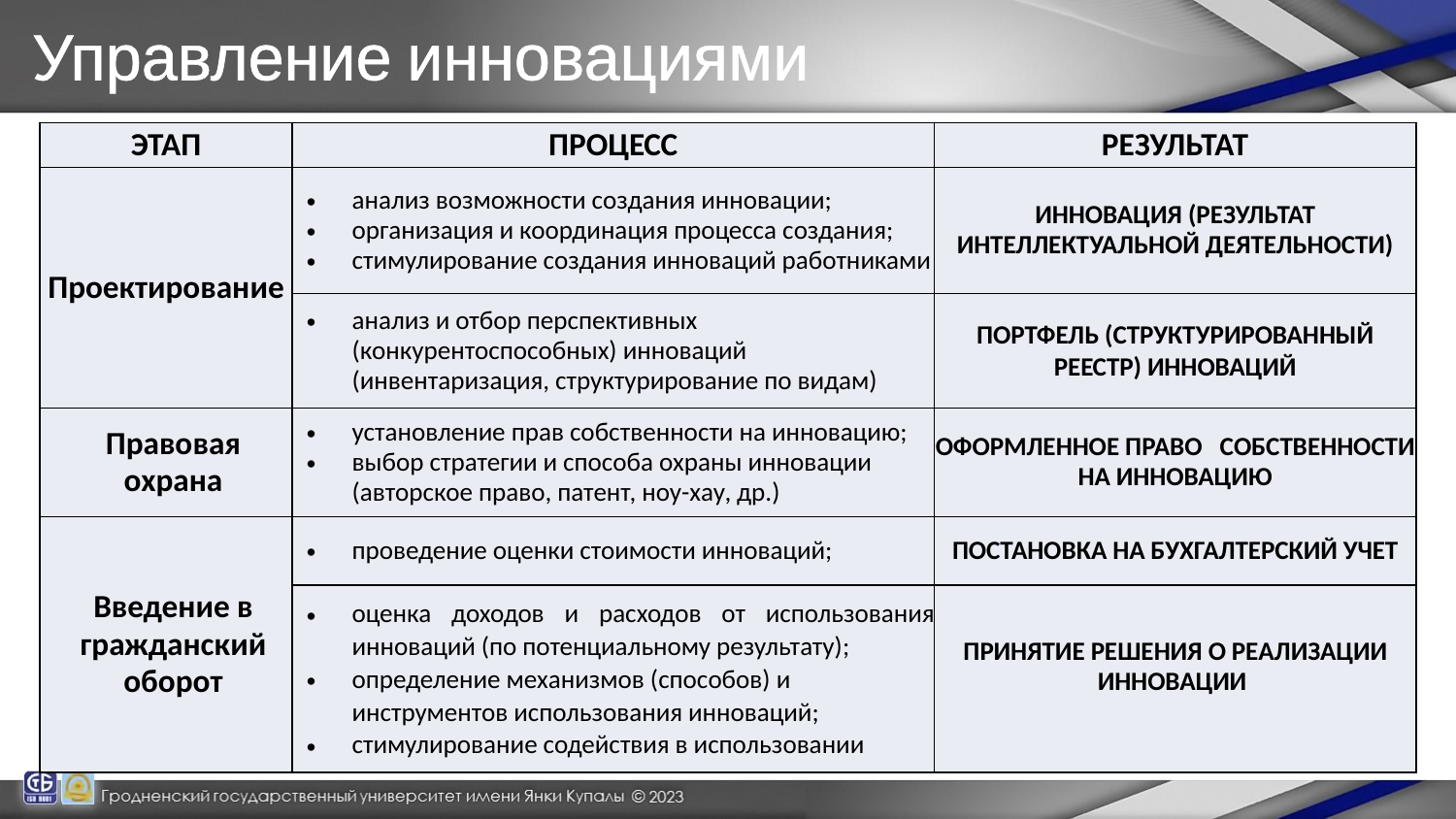

Управление инновациями
| ЭТАП | ПРОЦЕСС | РЕЗУЛЬТАТ |
| --- | --- | --- |
| Проектирование | анализ возможности создания инновации; организация и координация процесса создания; стимулирование создания инноваций работниками | ИННОВАЦИЯ (РЕЗУЛЬТАТ ИНТЕЛЛЕКТУАЛЬНОЙ ДЕЯТЕЛЬНОСТИ) |
|  | анализ и отбор перспективных (конкурентоспособных) инноваций (инвентаризация, структурирование по видам) | ПОРТФЕЛЬ (СТРУКТУРИРОВАННЫЙ РЕЕСТР) ИННОВАЦИЙ |
| Правовая охрана | установление прав собственности на инновацию; выбор стратегии и способа охраны инновации (авторское право, патент, ноу-хау, др.) | ОФОРМЛЕННОЕ ПРАВО СОБСТВЕННОСТИ НА ИННОВАЦИЮ |
| Введение в гражданский оборот | проведение оценки стоимости инноваций; | ПОСТАНОВКА НА БУХГАЛТЕРСКИЙ УЧЕТ |
|  | оценка доходов и расходов от использования инноваций (по потенциальному результату); определение механизмов (способов) и инструментов использования инноваций; стимулирование содействия в использовании | ПРИНЯТИЕ РЕШЕНИЯ О РЕАЛИЗАЦИИ ИННОВАЦИИ |